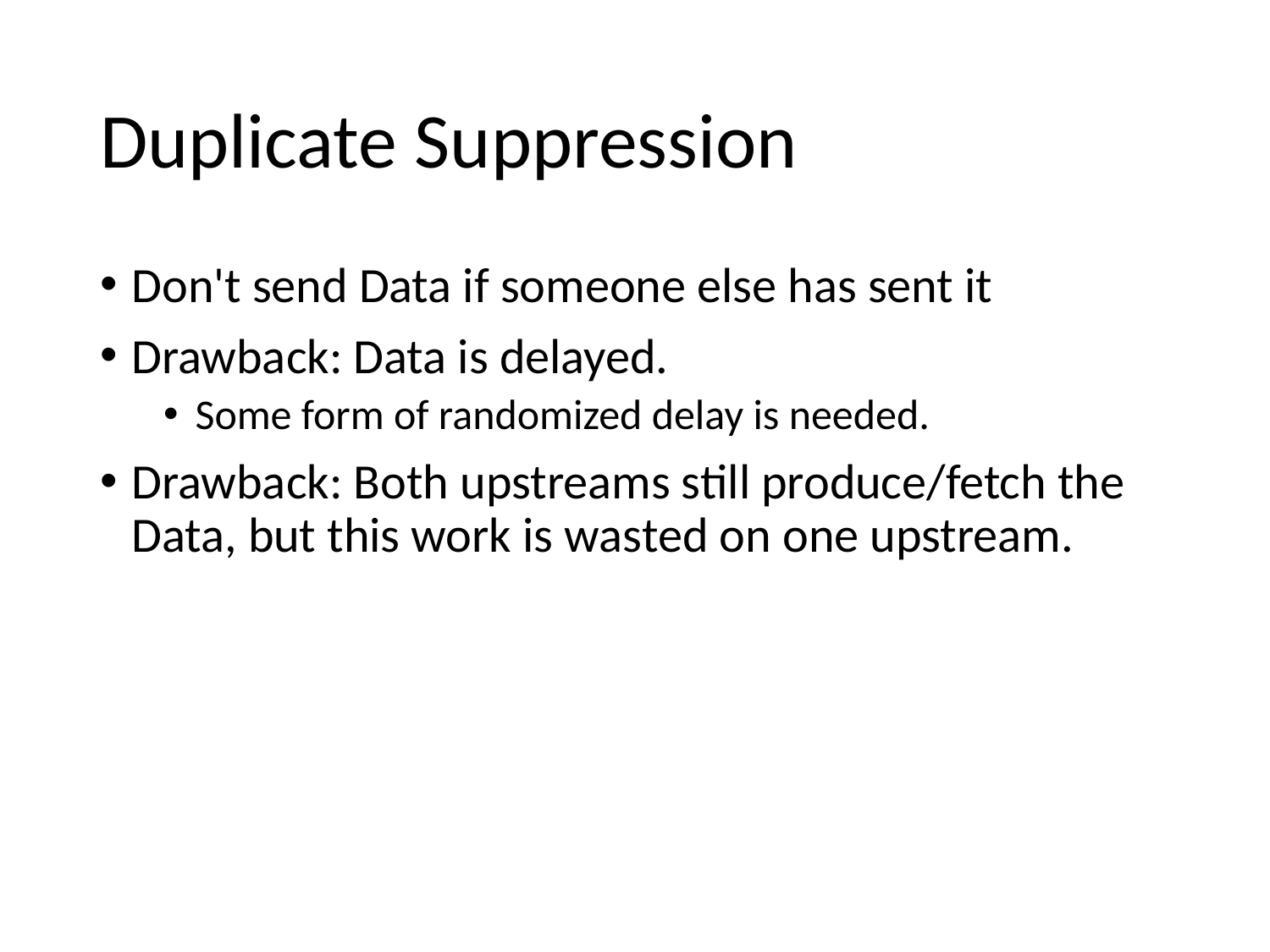

# Duplicate Suppression
Don't send Data if someone else has sent it
Drawback: Data is delayed.
Some form of randomized delay is needed.
Drawback: Both upstreams still produce/fetch the Data, but this work is wasted on one upstream.